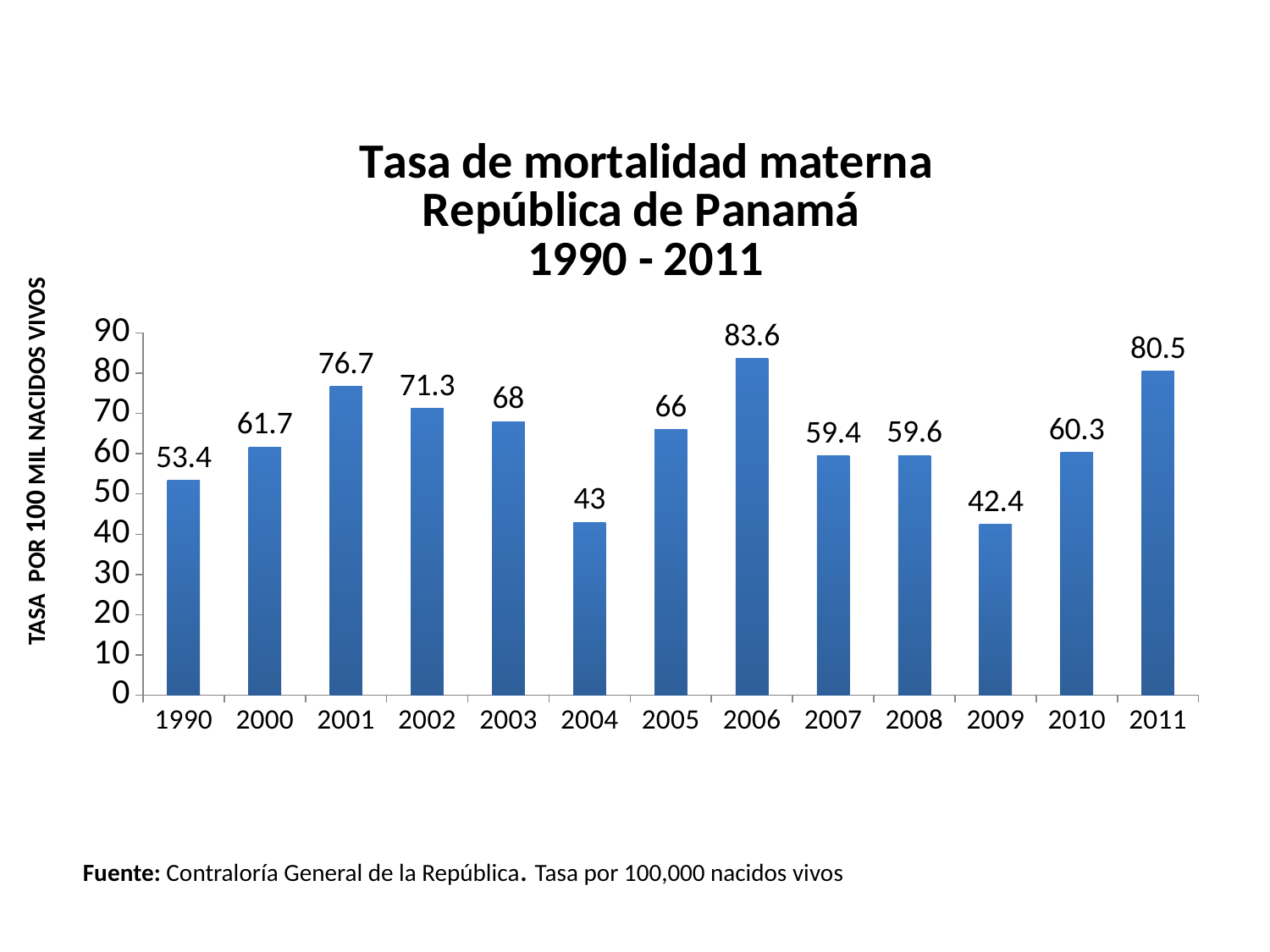

### Chart: Tasa de mortalidad materna
República de Panamá
1990 - 2011

| Category | Razón de mortalidad materna x 100000 n.v.  |
|---|---|
| 1990 | 53.4 |
| 2000 | 61.7 |
| 2001 | 76.7 |
| 2002 | 71.3 |
| 2003 | 68.0 |
| 2004 | 43.0 |
| 2005 | 66.0 |
| 2006 | 83.6 |
| 2007 | 59.4 |
| 2008 | 59.6 |
| 2009 | 42.4 |
| 2010 | 60.3 |
| 2011 | 80.5 |
        TASA  POR 100 MIL NACIDOS VIVOS
Fuente: Contraloría General de la República. Tasa por 100,000 nacidos vivos